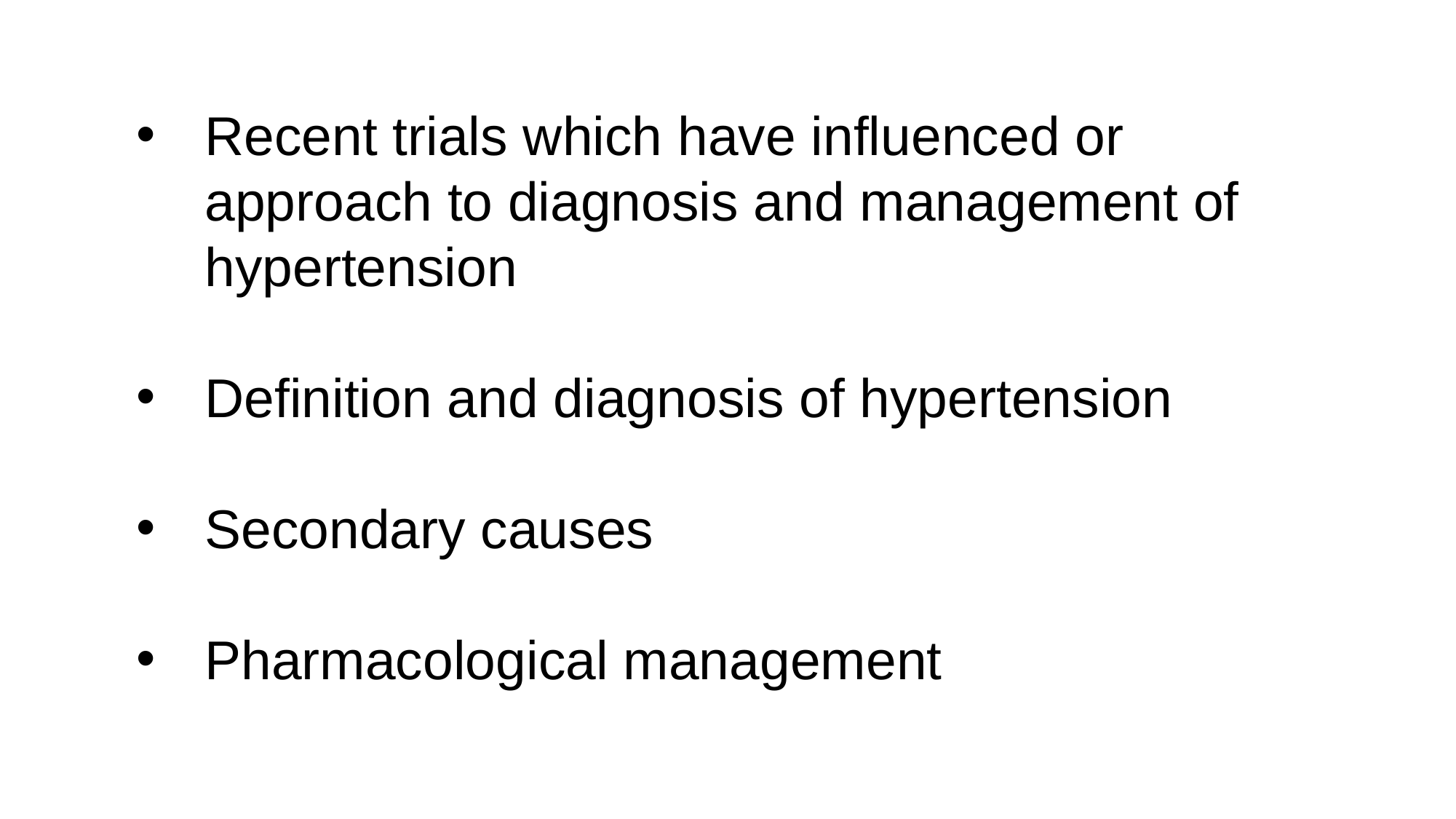

Recent trials which have influenced or approach to diagnosis and management of hypertension

Definition and diagnosis of hypertension

Secondary causes

Pharmacological management